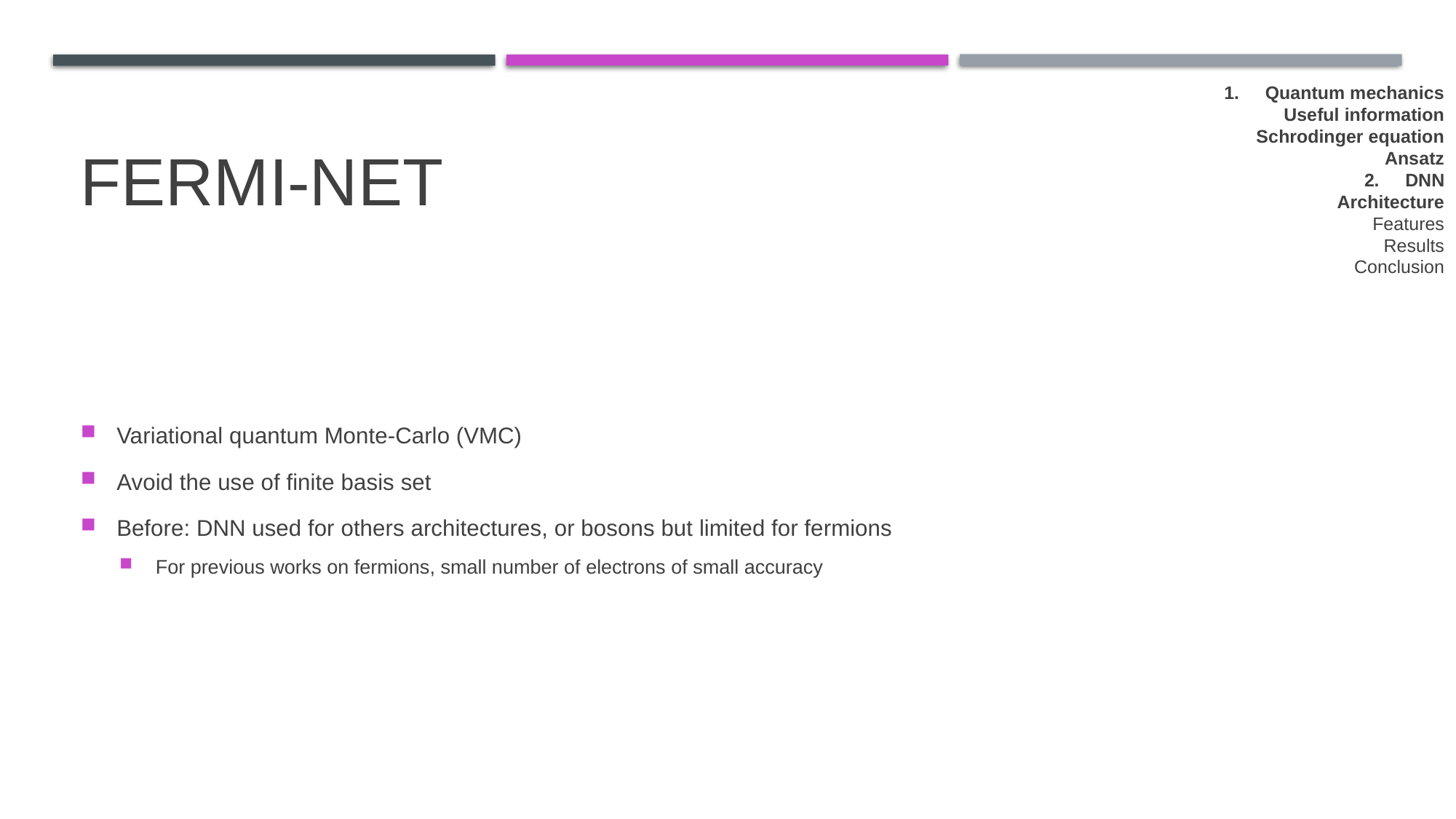

Quantum mechanics
Useful information
Schrodinger equation
Ansatz
DNN
Architecture
Features
Results
Conclusion
# Fermi-net
Variational quantum Monte-Carlo (VMC)
Avoid the use of finite basis set
Before: DNN used for others architectures, or bosons but limited for fermions
For previous works on fermions, small number of electrons of small accuracy